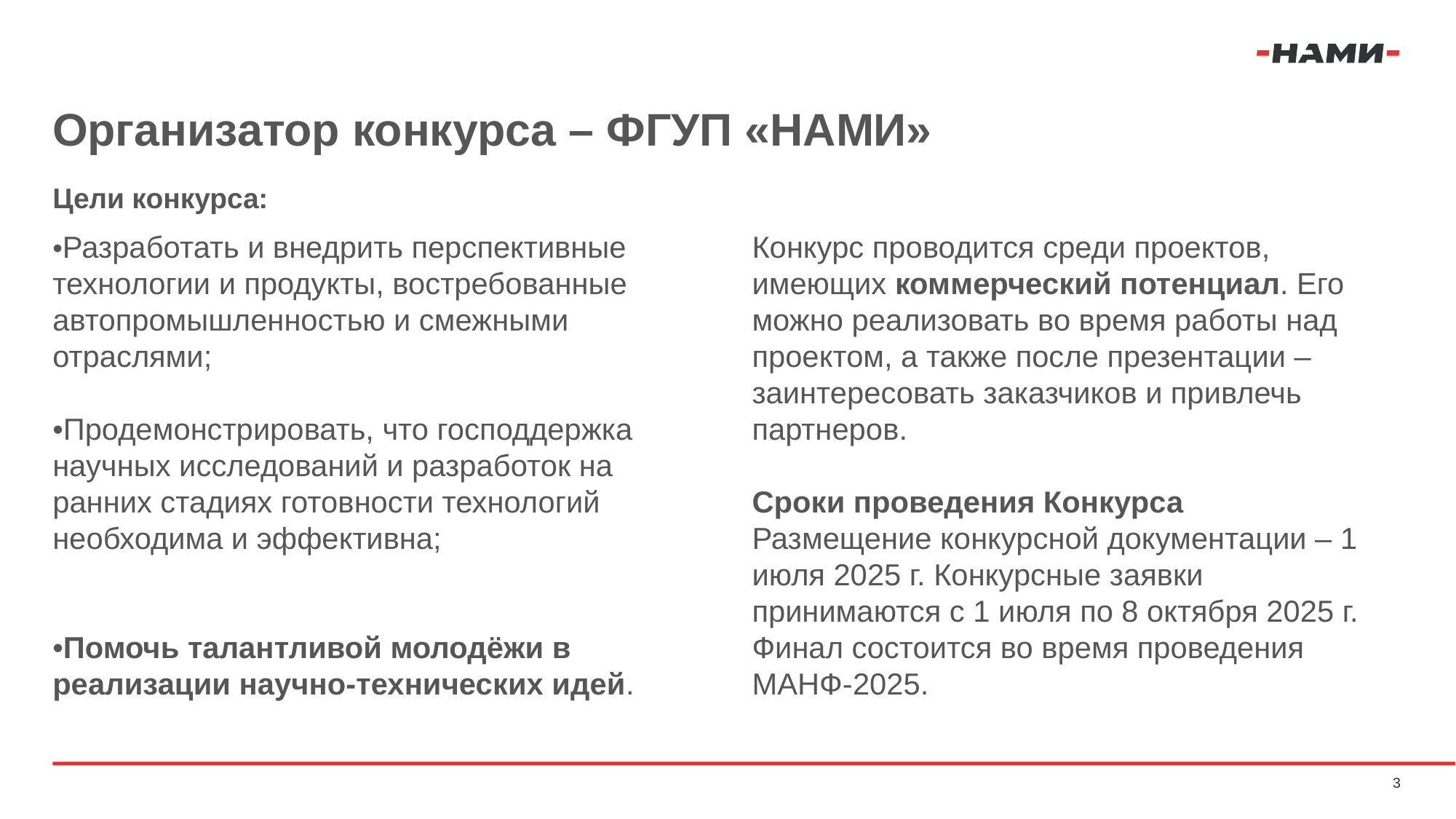

Организатор конкурса – ФГУП «НАМИ»
Цели конкурса:
Конкурс проводится среди проектов, имеющих коммерческий потенциал. Его можно реализовать во время работы над проектом, а также после презентации – заинтересовать заказчиков и привлечь партнеров.

Сроки проведения Конкурса
Размещение конкурсной документации – 1 июля 2025 г. Конкурсные заявки принимаются с 1 июля по 8 октября 2025 г.
Финал состоится во время проведения МАНФ-2025.

•Разработать и внедрить перспективные технологии и продукты, востребованные автопромышленностью и смежными отраслями;

•Продемонстрировать, что господдержка научных исследований и разработок на ранних стадиях готовности технологий необходима и эффективна;

•Помочь талантливой молодёжи в реализации научно-технических идей.

3